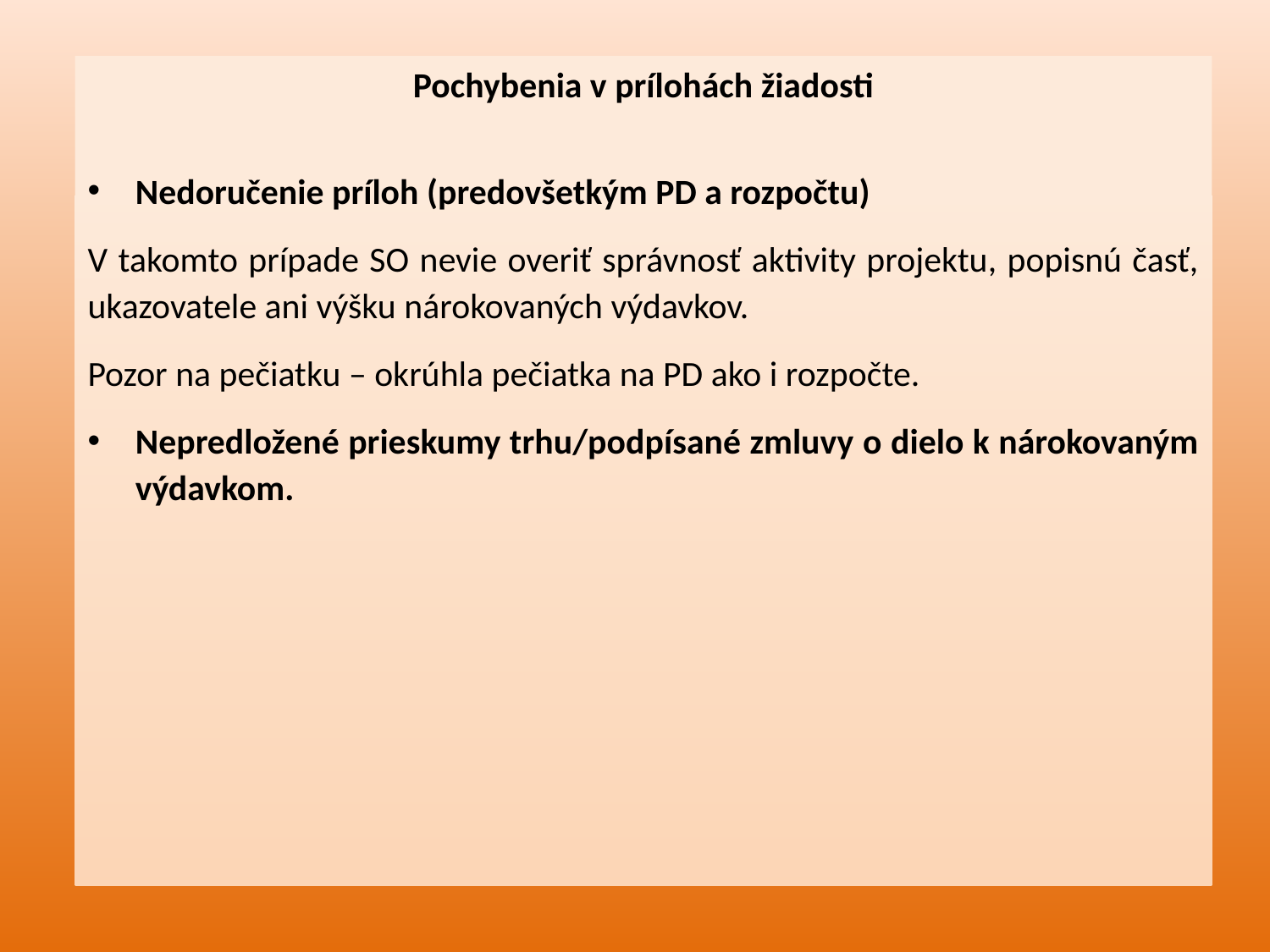

Pochybenia v prílohách žiadosti

Nedoručenie príloh (predovšetkým PD a rozpočtu)
V takomto prípade SO nevie overiť správnosť aktivity projektu, popisnú časť, ukazovatele ani výšku nárokovaných výdavkov.
Pozor na pečiatku – okrúhla pečiatka na PD ako i rozpočte.
Nepredložené prieskumy trhu/podpísané zmluvy o dielo k nárokovaným výdavkom.